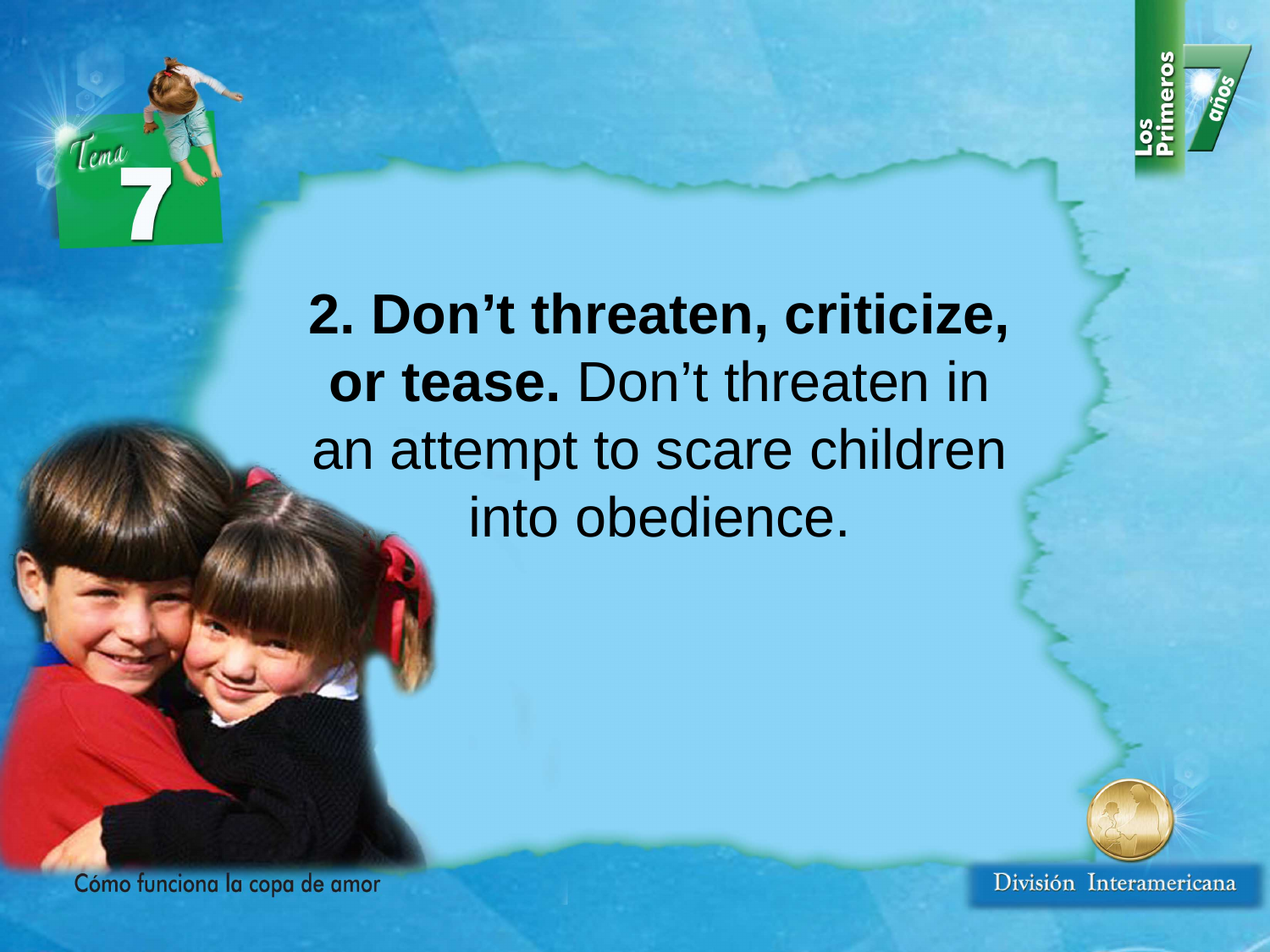

2. Don’t threaten, criticize, or tease. Don’t threaten in an attempt to scare children into obedience.